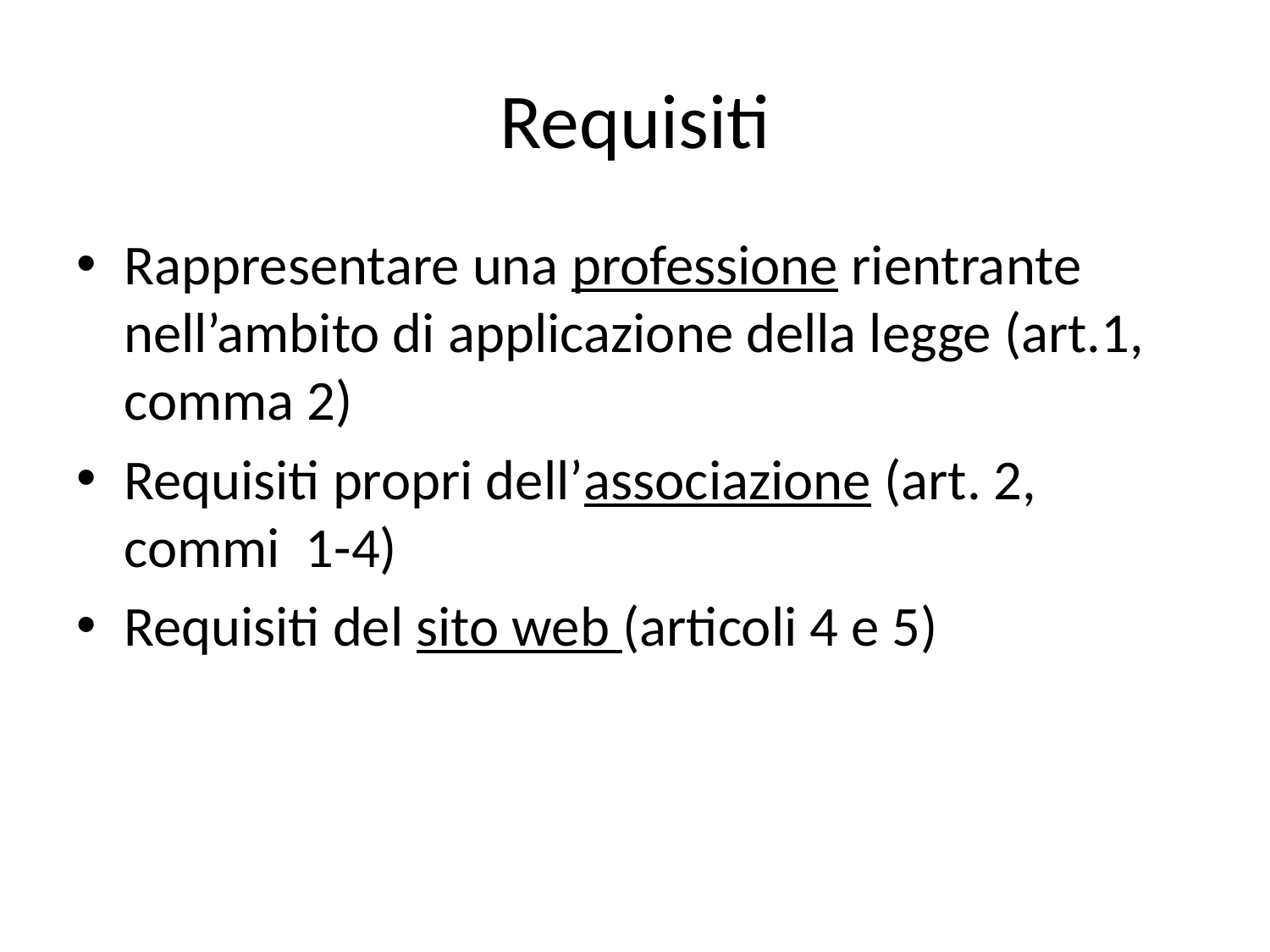

# Requisiti
Rappresentare una professione rientrante nell’ambito di applicazione della legge (art.1, comma 2)
Requisiti propri dell’associazione (art. 2, commi  1-4)
Requisiti del sito web (articoli 4 e 5)